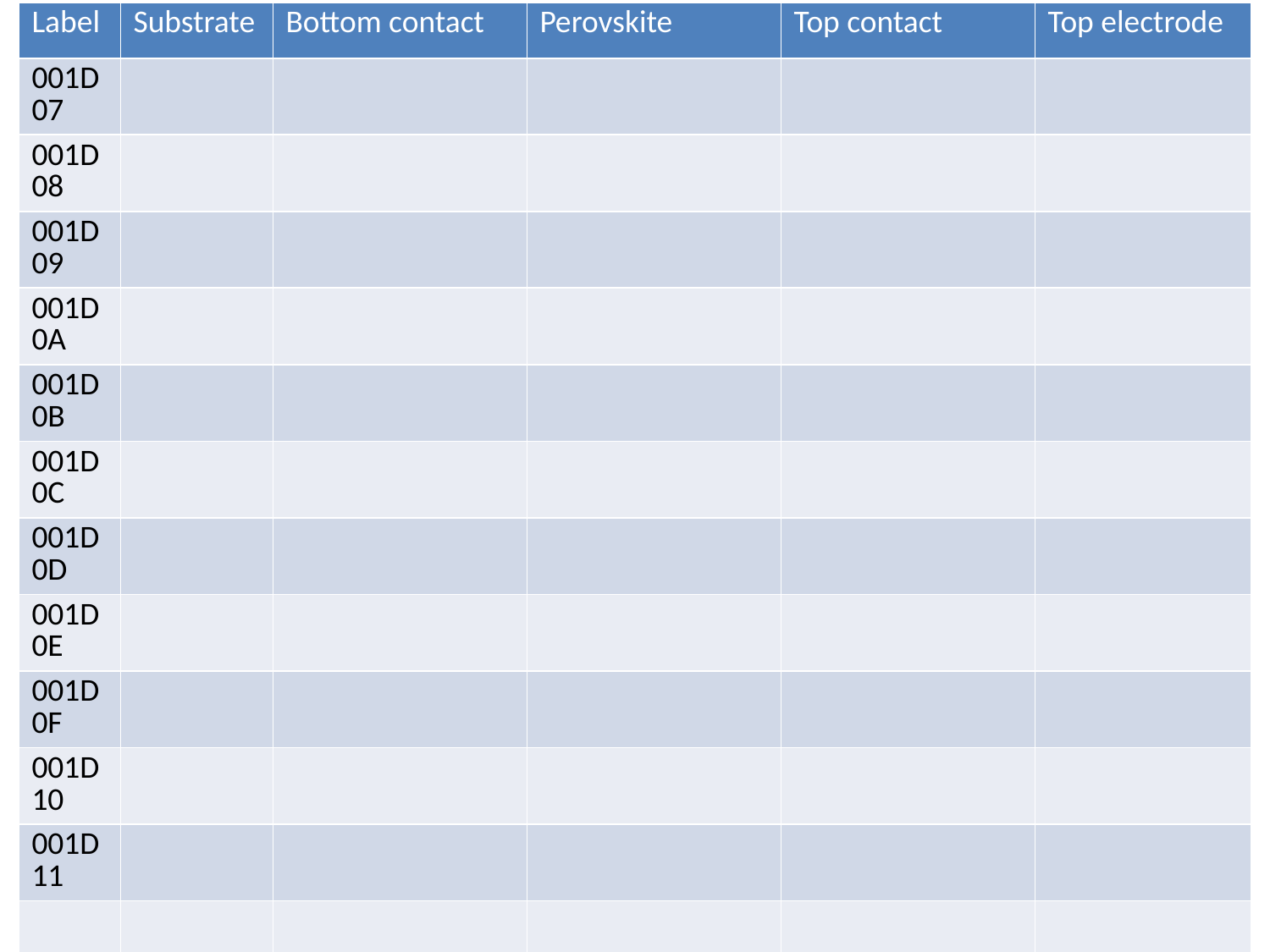

| Label | Substrate | Bottom contact | Perovskite | Top contact | Top electrode |
| --- | --- | --- | --- | --- | --- |
| 001D07 |  |  |  |  |  |
| 001D08 |  |  |  |  |  |
| 001D09 |  |  |  |  |  |
| 001D0A |  |  |  |  |  |
| 001D0B |  |  |  |  |  |
| 001D0C |  |  |  |  |  |
| 001D0D |  |  |  |  |  |
| 001D0E |  |  |  |  |  |
| 001D0F |  |  |  |  |  |
| 001D10 |  |  |  |  |  |
| 001D11 |  |  |  |  |  |
|  |  |  |  |  |  |
|  |  |  |  |  |  |
|  |  |  |  |  |  |
|  |  |  |  |  |  |
|  |  |  |  |  |  |